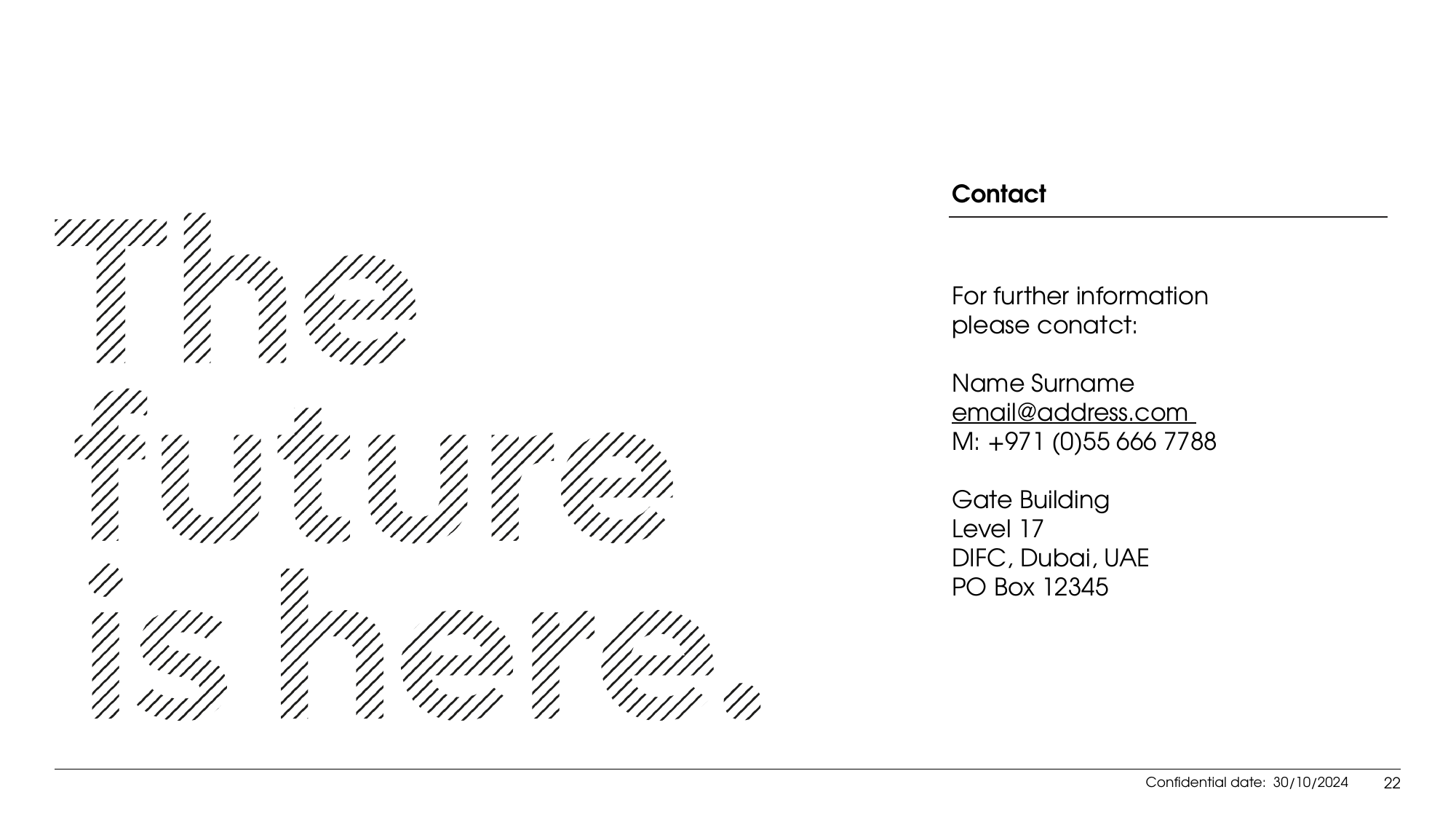

#

Contact
For further information  please conatct:

Name Surname  email@address.com
M: +971 (0)55 666 7788

Gate Building
Level 17
DIFC, Dubai, UAE
PO Box 12345
22
Confidential date:
30/10/2024